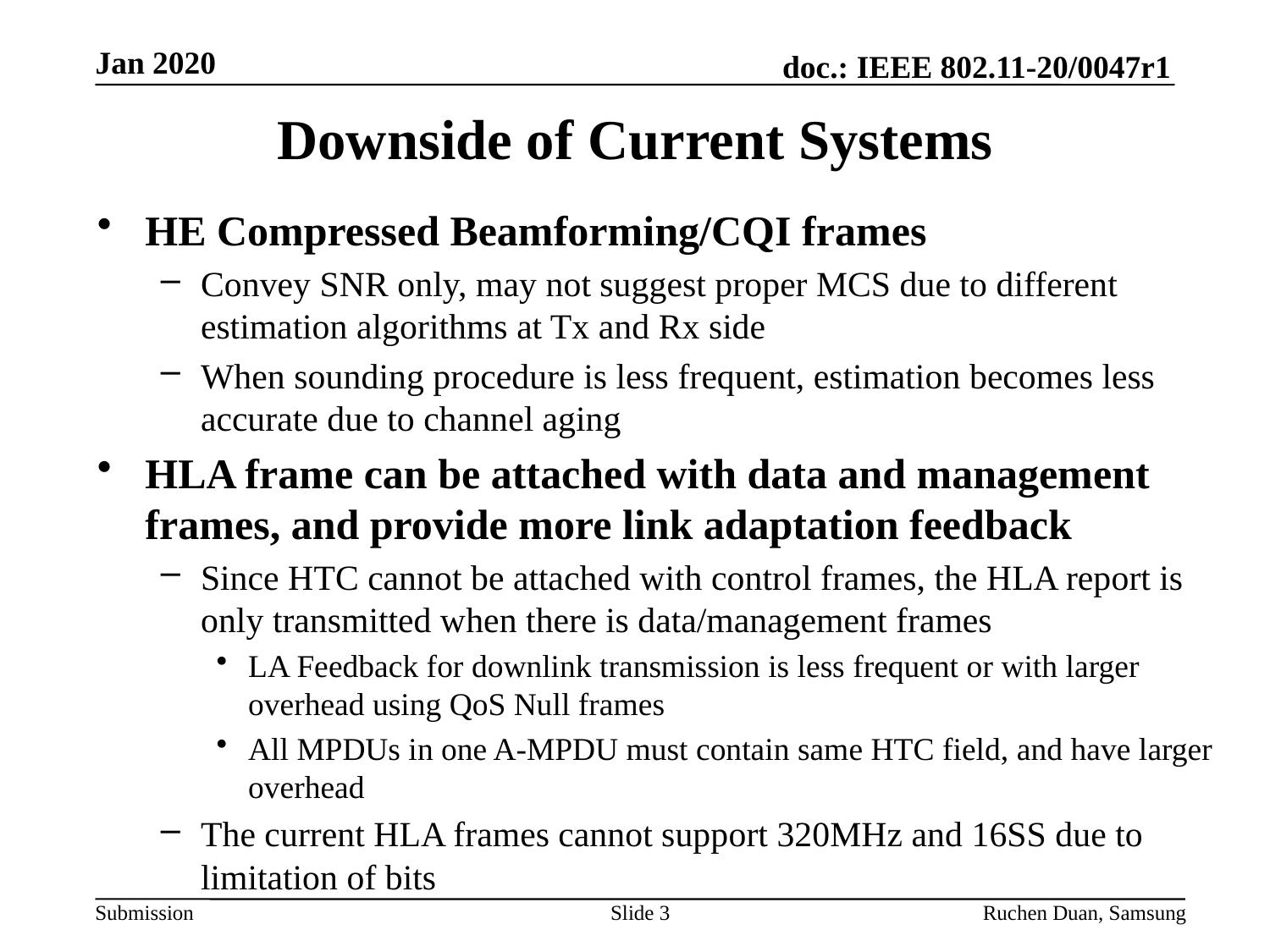

Jan 2020
# Downside of Current Systems
HE Compressed Beamforming/CQI frames
Convey SNR only, may not suggest proper MCS due to different estimation algorithms at Tx and Rx side
When sounding procedure is less frequent, estimation becomes less accurate due to channel aging
HLA frame can be attached with data and management frames, and provide more link adaptation feedback
Since HTC cannot be attached with control frames, the HLA report is only transmitted when there is data/management frames
LA Feedback for downlink transmission is less frequent or with larger overhead using QoS Null frames
All MPDUs in one A-MPDU must contain same HTC field, and have larger overhead
The current HLA frames cannot support 320MHz and 16SS due to limitation of bits

Slide 3
Ruchen Duan, Samsung